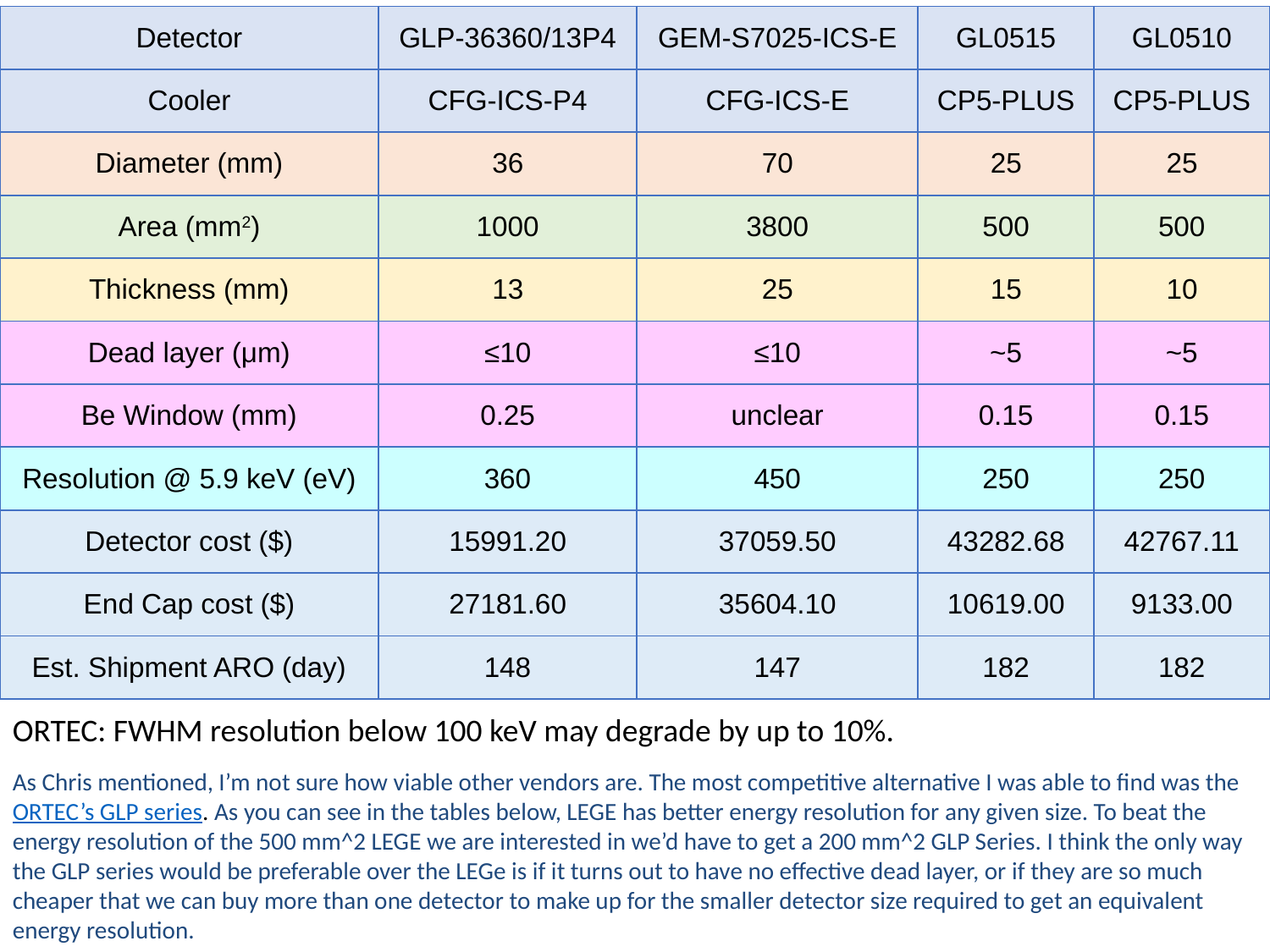

| Detector | GLP-36360/13P4 | GEM-S7025-ICS-E | GL0515 | GL0510 |
| --- | --- | --- | --- | --- |
| Cooler | CFG-ICS-P4 | CFG-ICS-E | CP5-PLUS | CP5-PLUS |
| Diameter (mm) | 36 | 70 | 25 | 25 |
| Area (mm2) | 1000 | 3800 | 500 | 500 |
| Thickness (mm) | 13 | 25 | 15 | 10 |
| Dead layer (μm) | ≤10 | ≤10 | ~5 | ~5 |
| Be Window (mm) | 0.25 | unclear | 0.15 | 0.15 |
| Resolution @ 5.9 keV (eV) | 360 | 450 | 250 | 250 |
| Detector cost ($) | 15991.20 | 37059.50 | 43282.68 | 42767.11 |
| End Cap cost ($) | 27181.60 | 35604.10 | 10619.00 | 9133.00 |
| Est. Shipment ARO (day) | 148 | 147 | 182 | 182 |
ORTEC: FWHM resolution below 100 keV may degrade by up to 10%.
As Chris mentioned, I’m not sure how viable other vendors are. The most competitive alternative I was able to find was the ORTEC’s GLP series. As you can see in the tables below, LEGE has better energy resolution for any given size. To beat the energy resolution of the 500 mm^2 LEGE we are interested in we’d have to get a 200 mm^2 GLP Series. I think the only way the GLP series would be preferable over the LEGe is if it turns out to have no effective dead layer, or if they are so much cheaper that we can buy more than one detector to make up for the smaller detector size required to get an equivalent energy resolution.